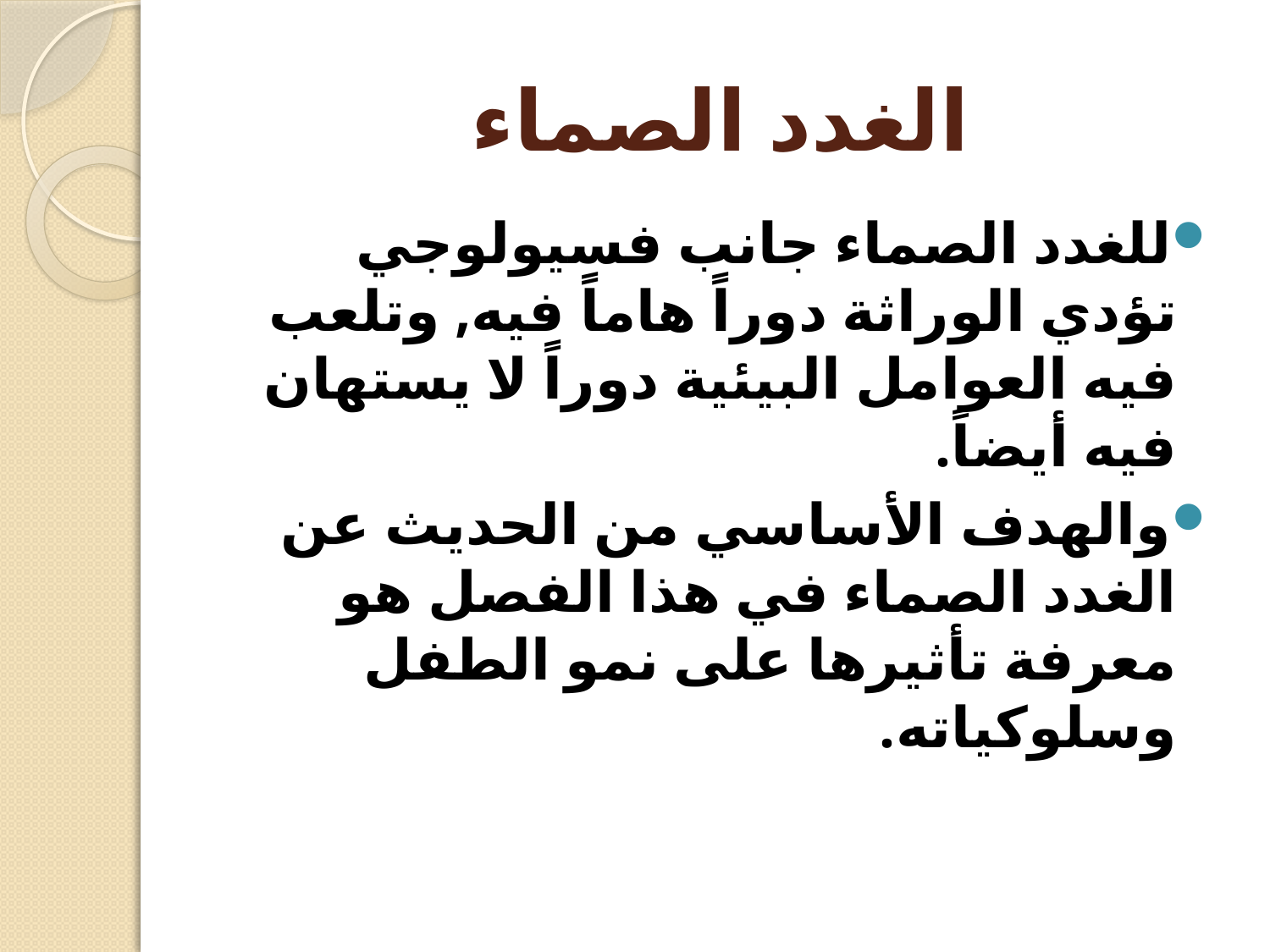

# الغدد الصماء
للغدد الصماء جانب فسيولوجي تؤدي الوراثة دوراً هاماً فيه, وتلعب فيه العوامل البيئية دوراً لا يستهان فيه أيضاً.
والهدف الأساسي من الحديث عن الغدد الصماء في هذا الفصل هو معرفة تأثيرها على نمو الطفل وسلوكياته.